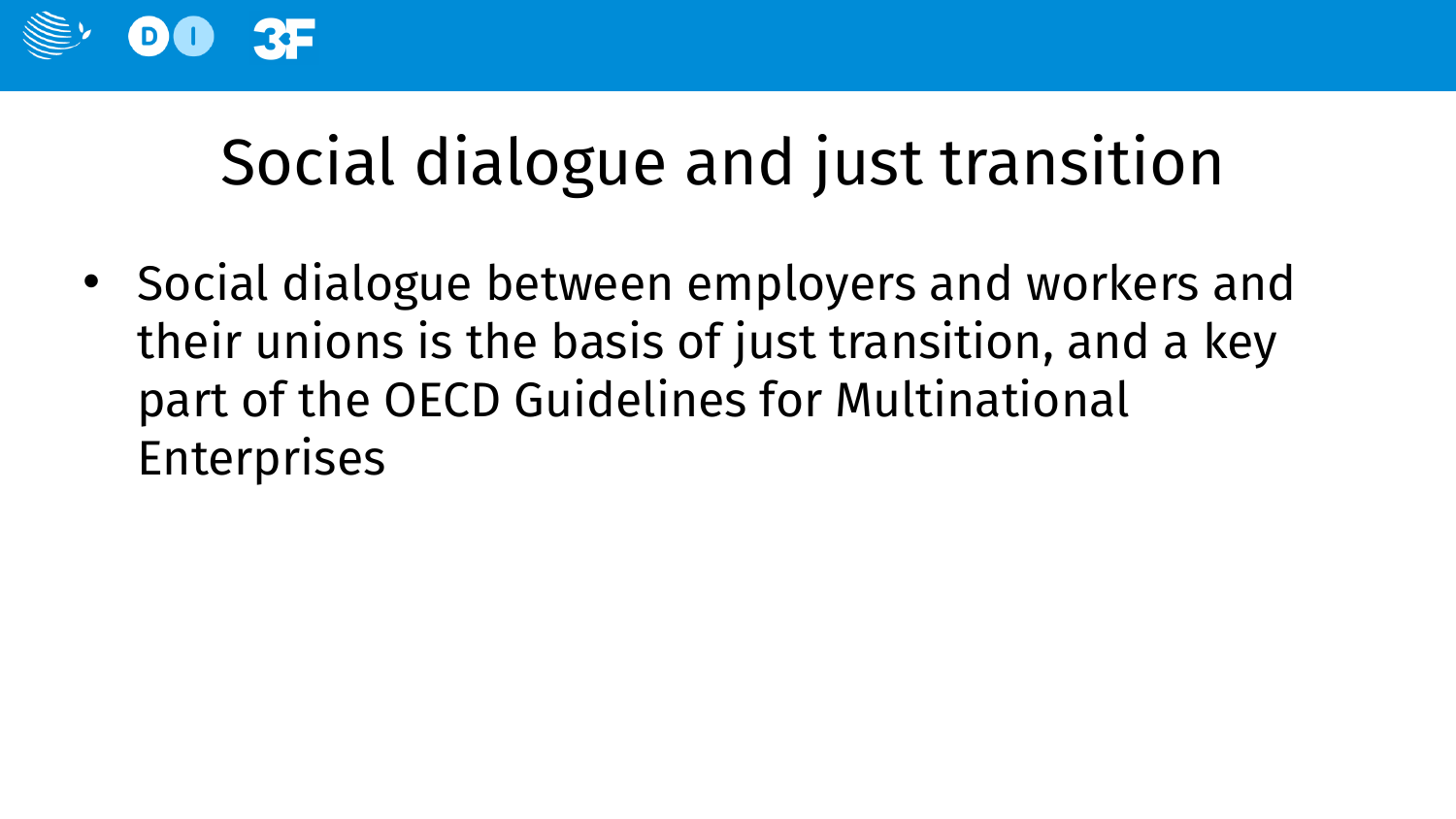

# Social dialogue and just transition
Social dialogue between employers and workers and their unions is the basis of just transition, and a key part of the OECD Guidelines for Multinational Enterprises